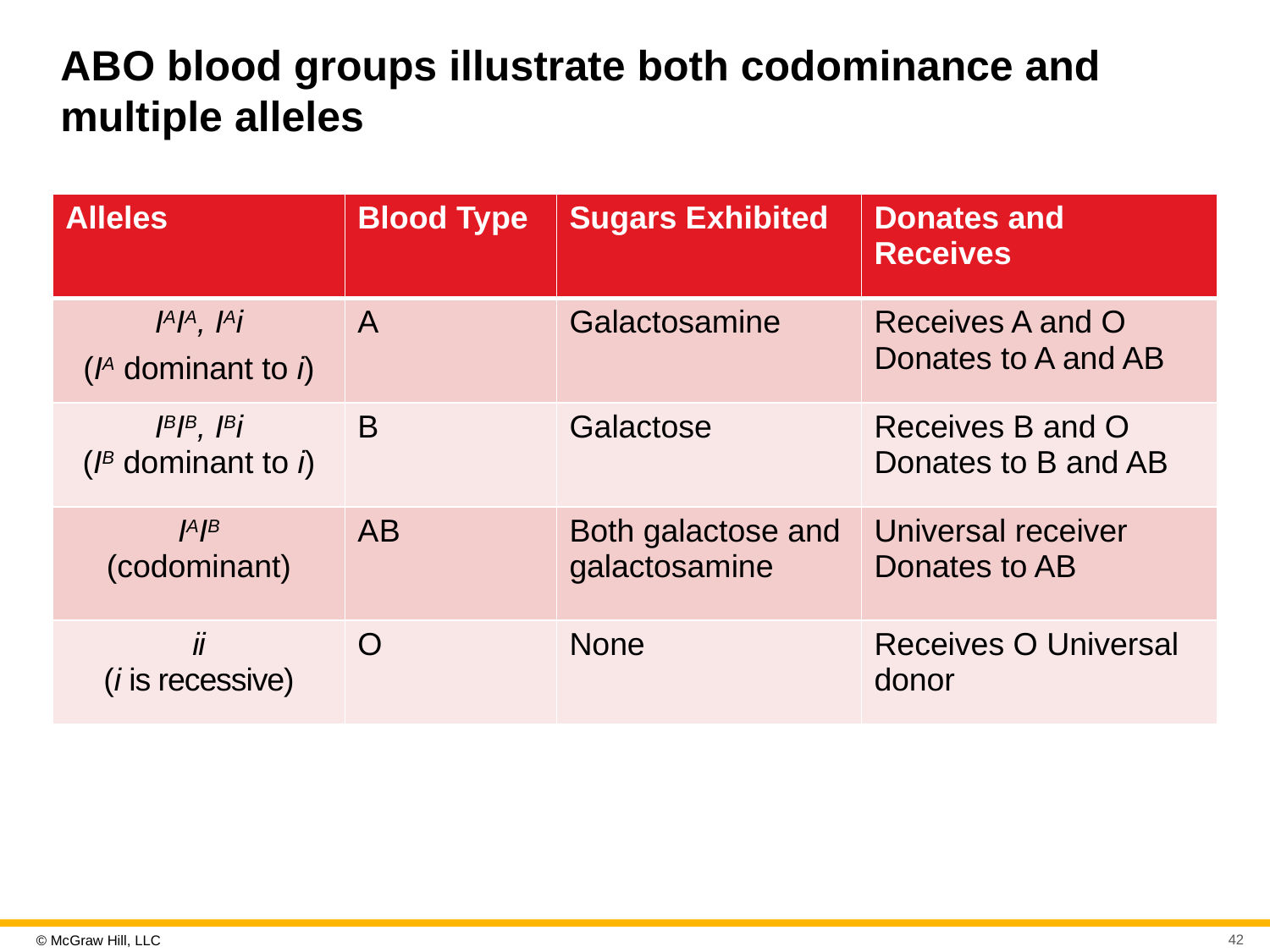

# A B O blood groups illustrate both codominance and multiple alleles
| Alleles | Blood Type | Sugars Exhibited | Donates and Receives |
| --- | --- | --- | --- |
| IAIA, IAi (IA dominant to i) | A | Galactosamine | Receives A and O Donates to A and AB |
| IBIB, IBi (IB dominant to i) | B | Galactose | Receives B and O Donates to B and AB |
| IAIB (codominant) | A B | Both galactose and galactosamine | Universal receiver Donates to AB |
| ii (i is recessive) | O | None | Receives O Universal donor |
In table column 1 row 2, please read IAIA, IAi as I superscript A I superscript A comma I superscript A i and IA as I superscript A.
In table column 1 row 3, please read IBIB, IBi as I superscript B I superscript B comma I superscript B i and IB as I superscript B.
In table column 1 row 4, please read IAIB as I superscript A I superscript B.
42